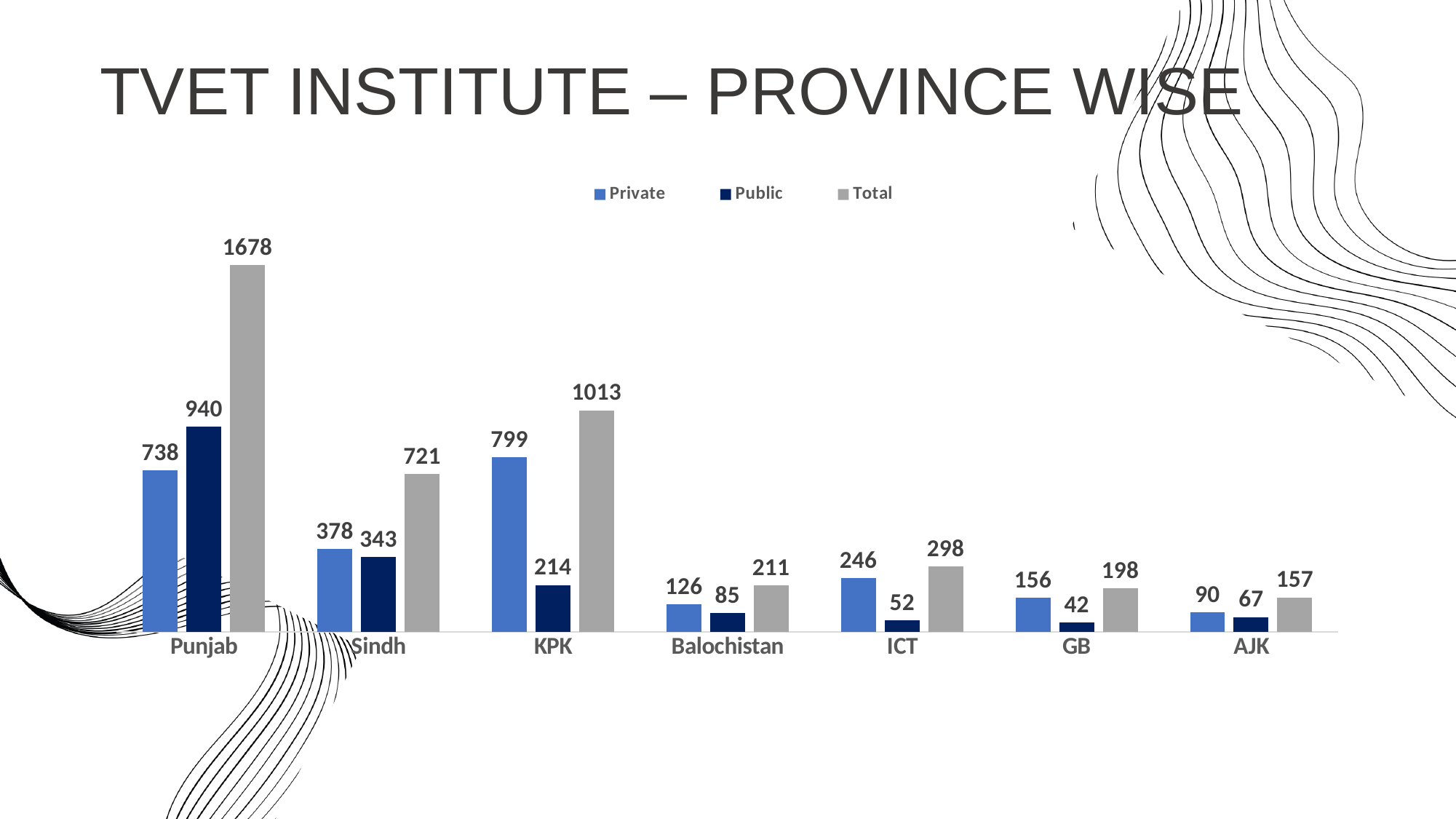

TVET INSTITUTE – PROVINCE WISE

### Chart

| Category | Private | Public | Total |
|---|---|---|---|
| Punjab | 738.0 | 940.0 | 1678.0 |
| Sindh | 378.0 | 343.0 | 721.0 |
| KPK | 799.0 | 214.0 | 1013.0 |
| Balochistan | 126.0 | 85.0 | 211.0 |
| ICT | 246.0 | 52.0 | 298.0 |
| GB | 156.0 | 42.0 | 198.0 |
| AJK | 90.0 | 67.0 | 157.0 |